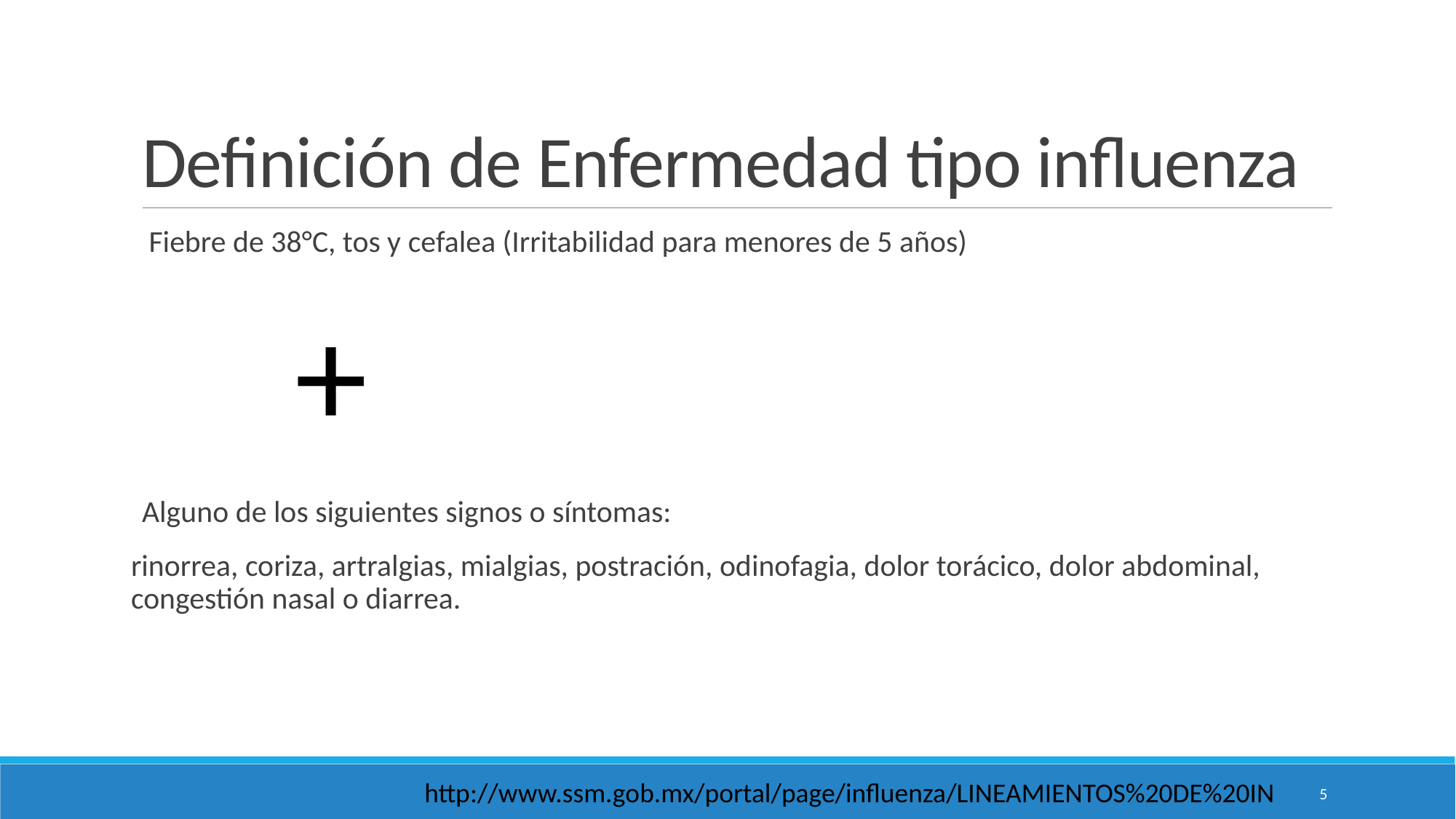

# Definición de Enfermedad tipo influenza
 Fiebre de 38°C, tos y cefalea (Irritabilidad para menores de 5 años)

Alguno de los siguientes signos o síntomas:
rinorrea, coriza, artralgias, mialgias, postración, odinofagia, dolor torácico, dolor abdominal, congestión nasal o diarrea.
+
http://www.ssm.gob.mx/portal/page/influenza/LINEAMIENTOS%20DE%20IN
5